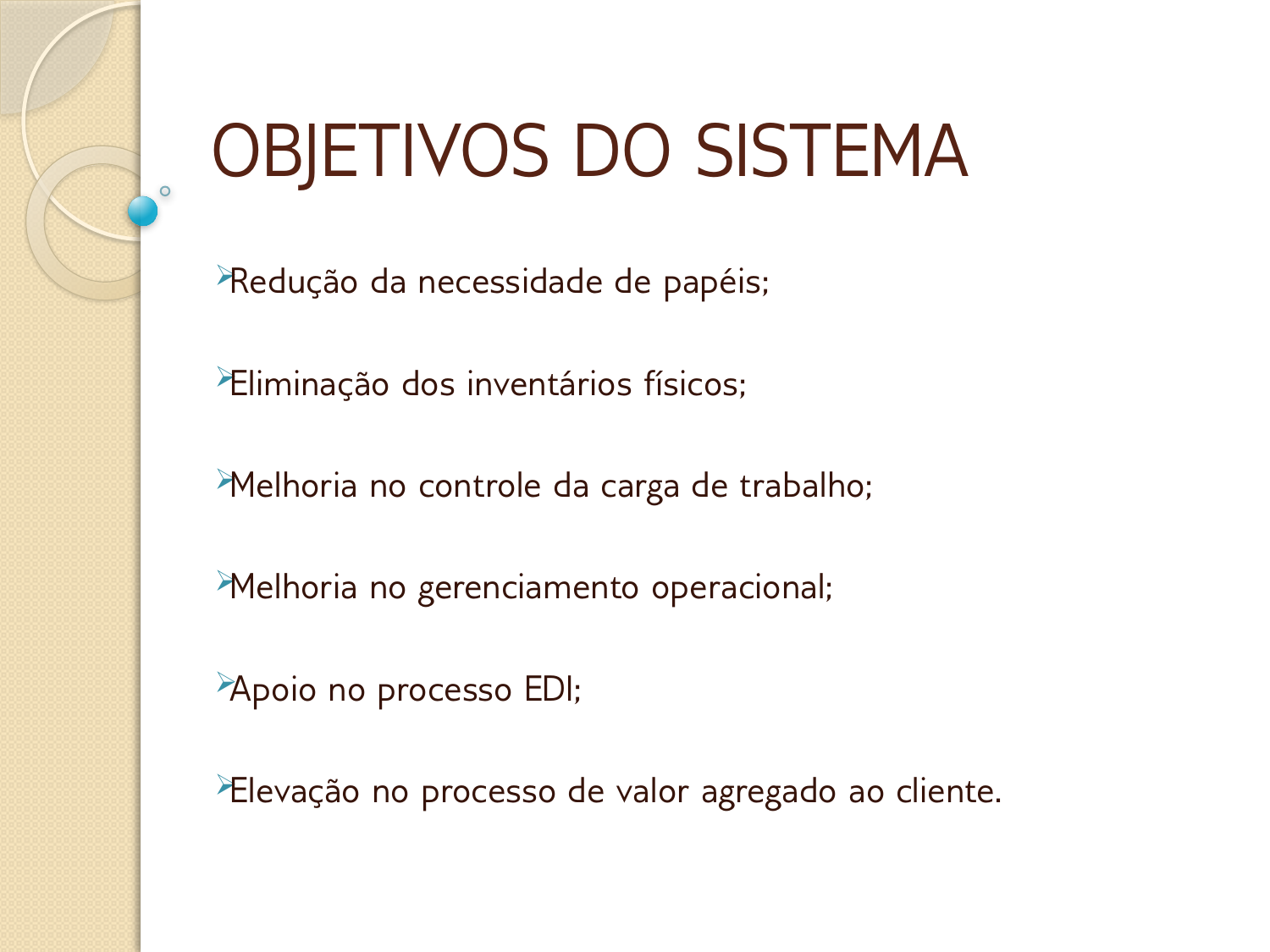

# OBJETIVOS DO SISTEMA
Redução da necessidade de papéis;

Eliminação dos inventários físicos;

Melhoria no controle da carga de trabalho;

Melhoria no gerenciamento operacional;

Apoio no processo EDI;

Elevação no processo de valor agregado ao cliente.